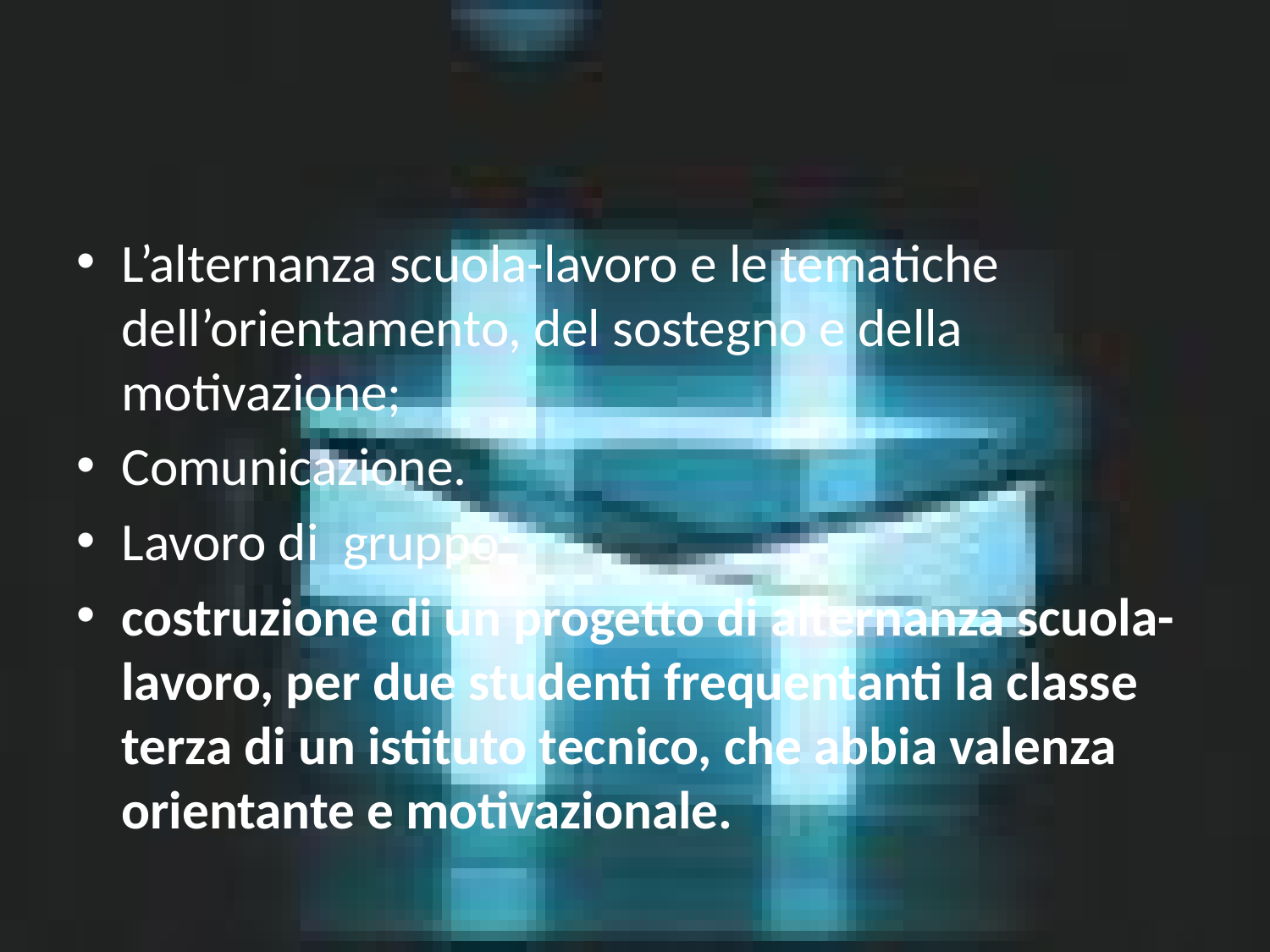

L’alternanza scuola-lavoro e le tematiche dell’orientamento, del sostegno e della motivazione;
Comunicazione.
Lavoro di  gruppo:
costruzione di un progetto di alternanza scuola-lavoro, per due studenti frequentanti la classe terza di un istituto tecnico, che abbia valenza orientante e motivazionale.